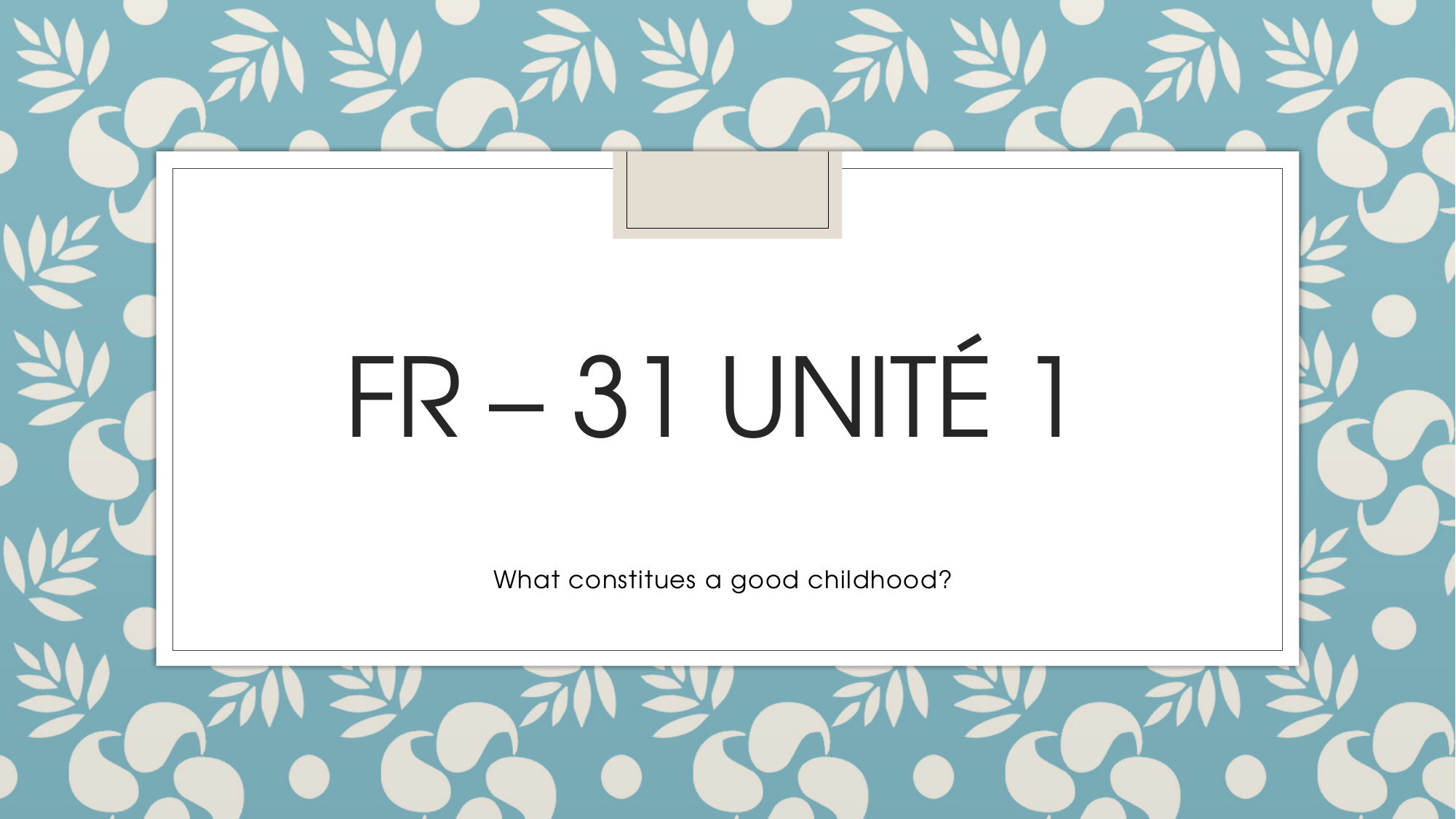

# FR – 31 UnitÉ 1
What constitues a good childhood?